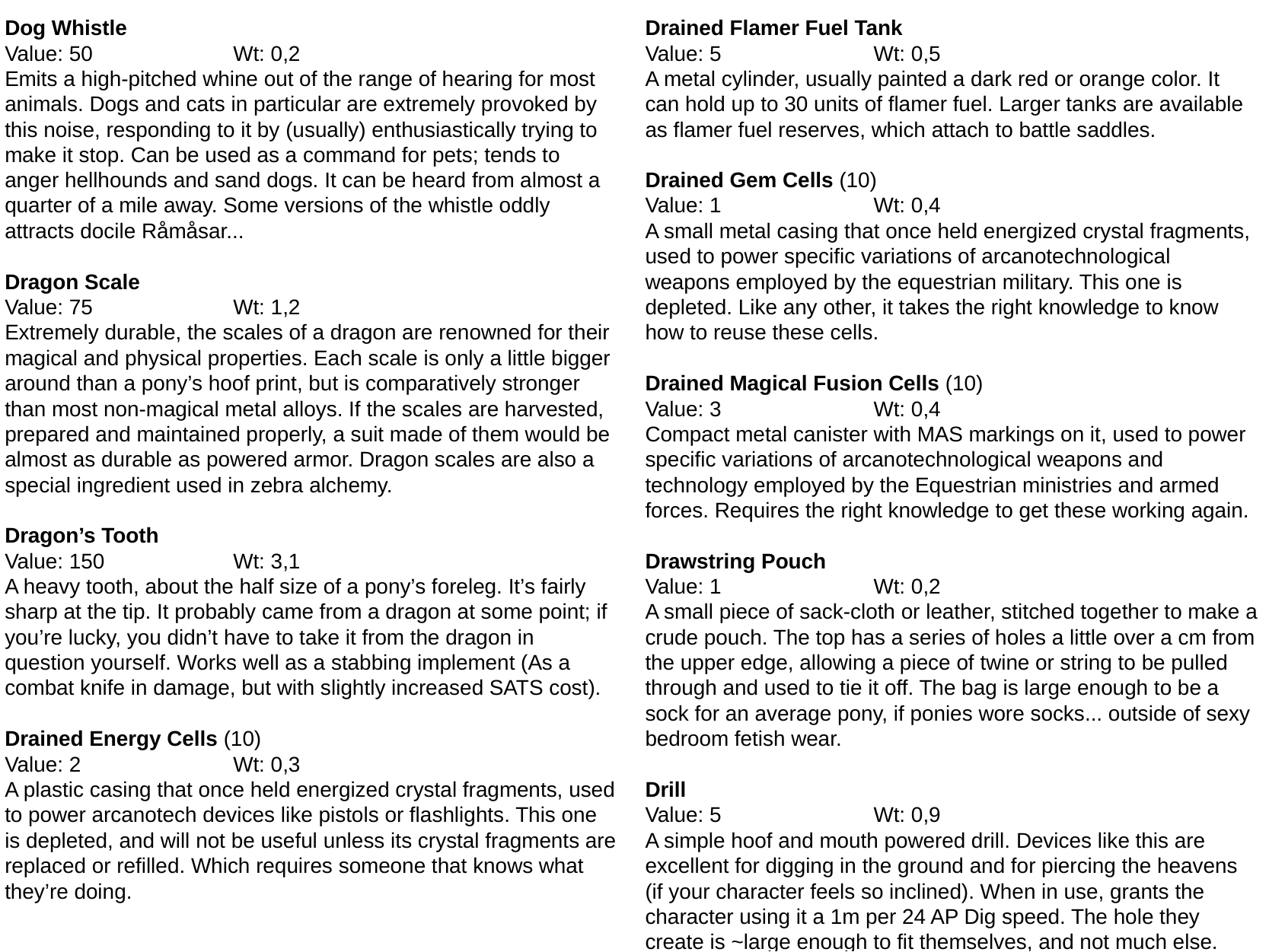

Dog Whistle
Value: 50		Wt: 0,2
Emits a high-pitched whine out of the range of hearing for most animals. Dogs and cats in particular are extremely provoked by this noise, responding to it by (usually) enthusiastically trying to make it stop. Can be used as a command for pets; tends to anger hellhounds and sand dogs. It can be heard from almost a quarter of a mile away. Some versions of the whistle oddly attracts docile Råmåsar...

Dragon Scale
Value: 75		Wt: 1,2
Extremely durable, the scales of a dragon are renowned for their magical and physical properties. Each scale is only a little bigger around than a pony’s hoof print, but is comparatively stronger than most non-magical metal alloys. If the scales are harvested, prepared and maintained properly, a suit made of them would be
almost as durable as powered armor. Dragon scales are also a special ingredient used in zebra alchemy.

Dragon’s Tooth
Value: 150		Wt: 3,1
A heavy tooth, about the half size of a pony’s foreleg. It’s fairly sharp at the tip. It probably came from a dragon at some point; if you’re lucky, you didn’t have to take it from the dragon in question yourself. Works well as a stabbing implement (As a combat knife in damage, but with slightly increased SATS cost).

Drained Energy Cells (10)
Value: 2		Wt: 0,3
A plastic casing that once held energized crystal fragments, used to power arcanotech devices like pistols or flashlights. This one is depleted, and will not be useful unless its crystal fragments are replaced or refilled. Which requires someone that knows what they’re doing.

Drained Flamer Fuel Tank
Value: 5		Wt: 0,5
A metal cylinder, usually painted a dark red or orange color. It can hold up to 30 units of flamer fuel. Larger tanks are available as flamer fuel reserves, which attach to battle saddles.

Drained Gem Cells (10)
Value: 1		Wt: 0,4
A small metal casing that once held energized crystal fragments, used to power specific variations of arcanotechnological weapons employed by the equestrian military. This one is depleted. Like any other, it takes the right knowledge to know how to reuse these cells.

Drained Magical Fusion Cells (10)
Value: 3		Wt: 0,4
Compact metal canister with MAS markings on it, used to power specific variations of arcanotechnological weapons and technology employed by the Equestrian ministries and armed forces. Requires the right knowledge to get these working again.

Drawstring Pouch
Value: 1		Wt: 0,2
A small piece of sack-cloth or leather, stitched together to make a crude pouch. The top has a series of holes a little over a cm from the upper edge, allowing a piece of twine or string to be pulled through and used to tie it off. The bag is large enough to be a sock for an average pony, if ponies wore socks... outside of sexy bedroom fetish wear.

Drill
Value: 5		Wt: 0,9
A simple hoof and mouth powered drill. Devices like this are excellent for digging in the ground and for piercing the heavens (if your character feels so inclined). When in use, grants the character using it a 1m per 24 AP Dig speed. The hole they create is ~large enough to fit themselves, and not much else.